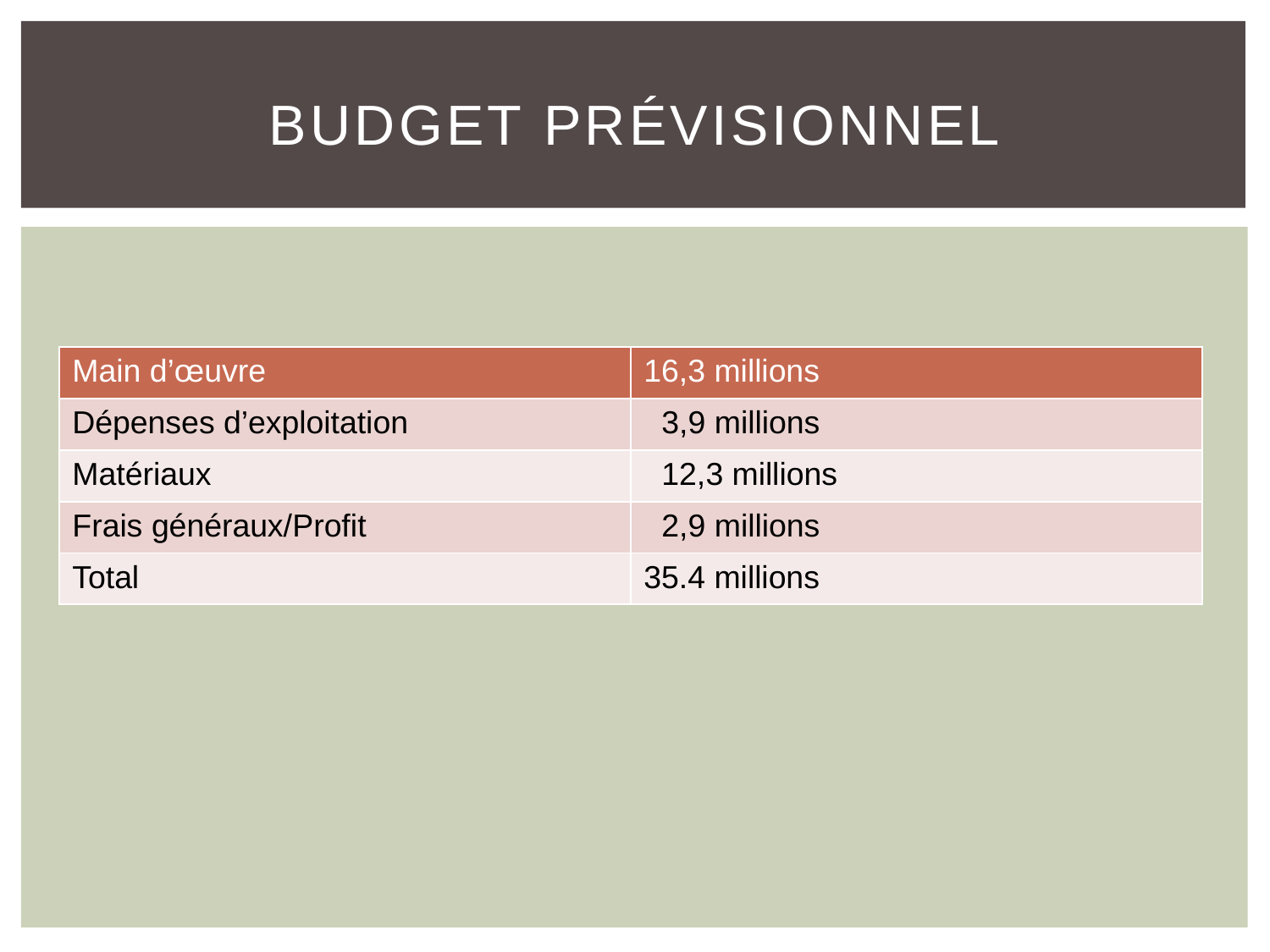

# Budget prévisionnel
| Main d’œuvre | 16,3 millions |
| --- | --- |
| Dépenses d’exploitation | 3,9 millions |
| Matériaux | 12,3 millions |
| Frais généraux/Profit | 2,9 millions |
| Total | 35.4 millions |